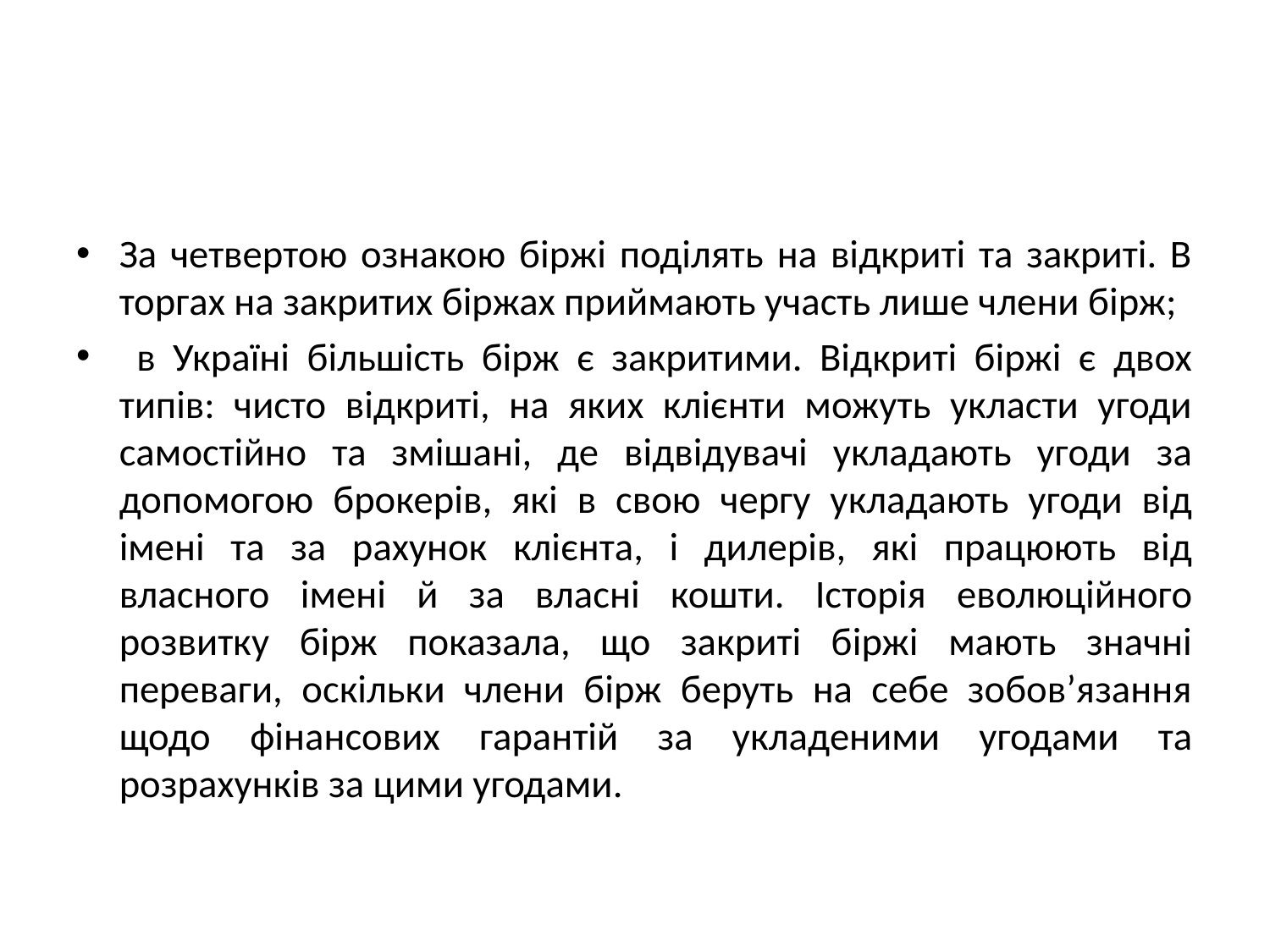

#
За четвертою ознакою біржі поділять на відкриті та закриті. В торгах на закритих біржах приймають участь лише члени бірж;
 в Україні більшість бірж є закритими. Відкриті біржі є двох типів: чисто відкриті, на яких клієнти можуть укласти угоди самостійно та змішані, де відвідувачі укладають угоди за допомогою брокерів, які в свою чергу укладають угоди від імені та за рахунок клієнта, і дилерів, які працюють від власного імені й за власні кошти. Історія еволюційного розвитку бірж показала, що закриті біржі мають значні переваги, оскільки члени бірж беруть на себе зобов’язання щодо фінансових гарантій за укладеними угодами та розрахунків за цими угодами.